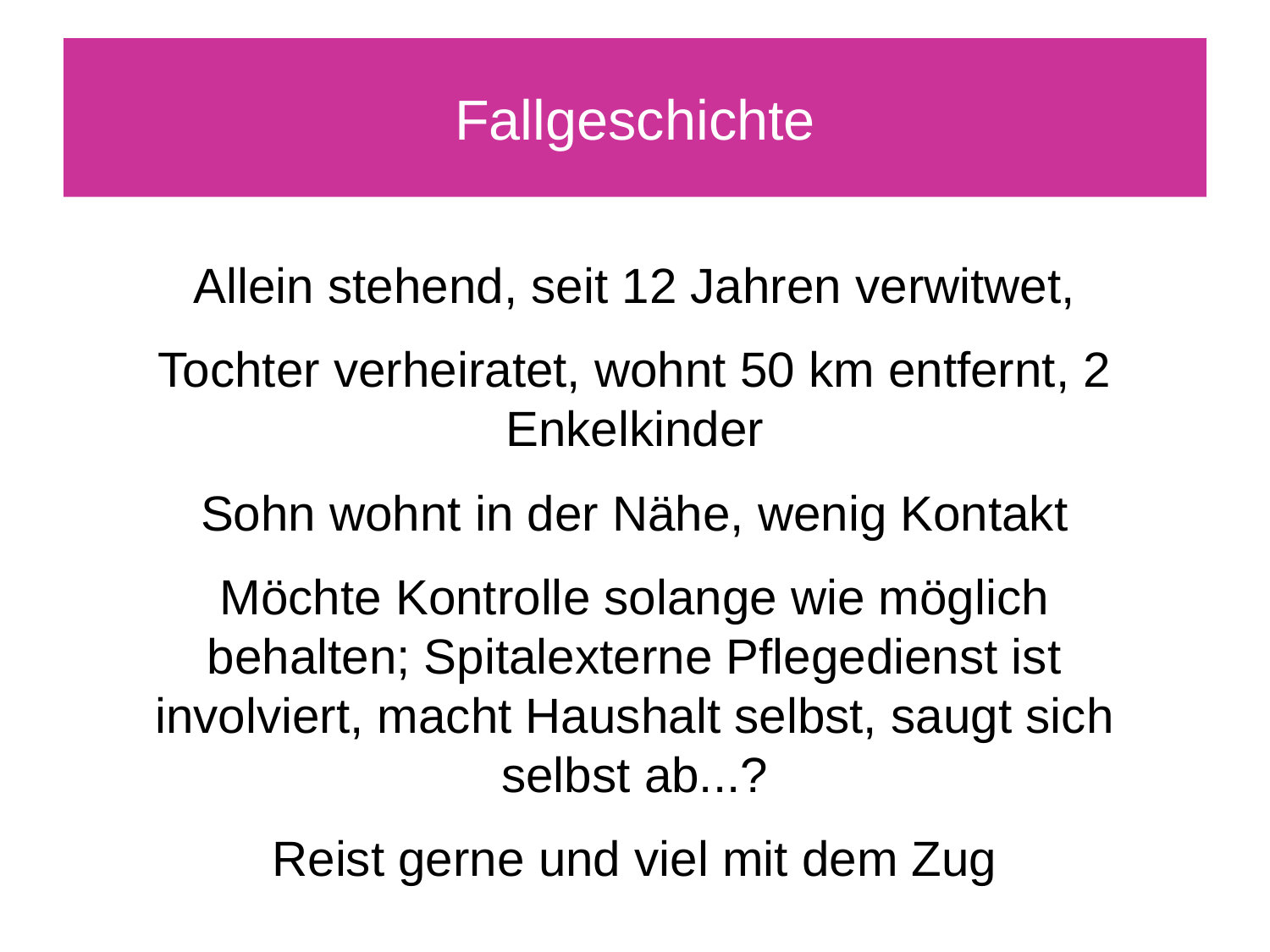

# Fallgeschichte
Allein stehend, seit 12 Jahren verwitwet,
Tochter verheiratet, wohnt 50 km entfernt, 2 Enkelkinder
Sohn wohnt in der Nähe, wenig Kontakt
Möchte Kontrolle solange wie möglich behalten; Spitalexterne Pflegedienst ist involviert, macht Haushalt selbst, saugt sich selbst ab...?
Reist gerne und viel mit dem Zug